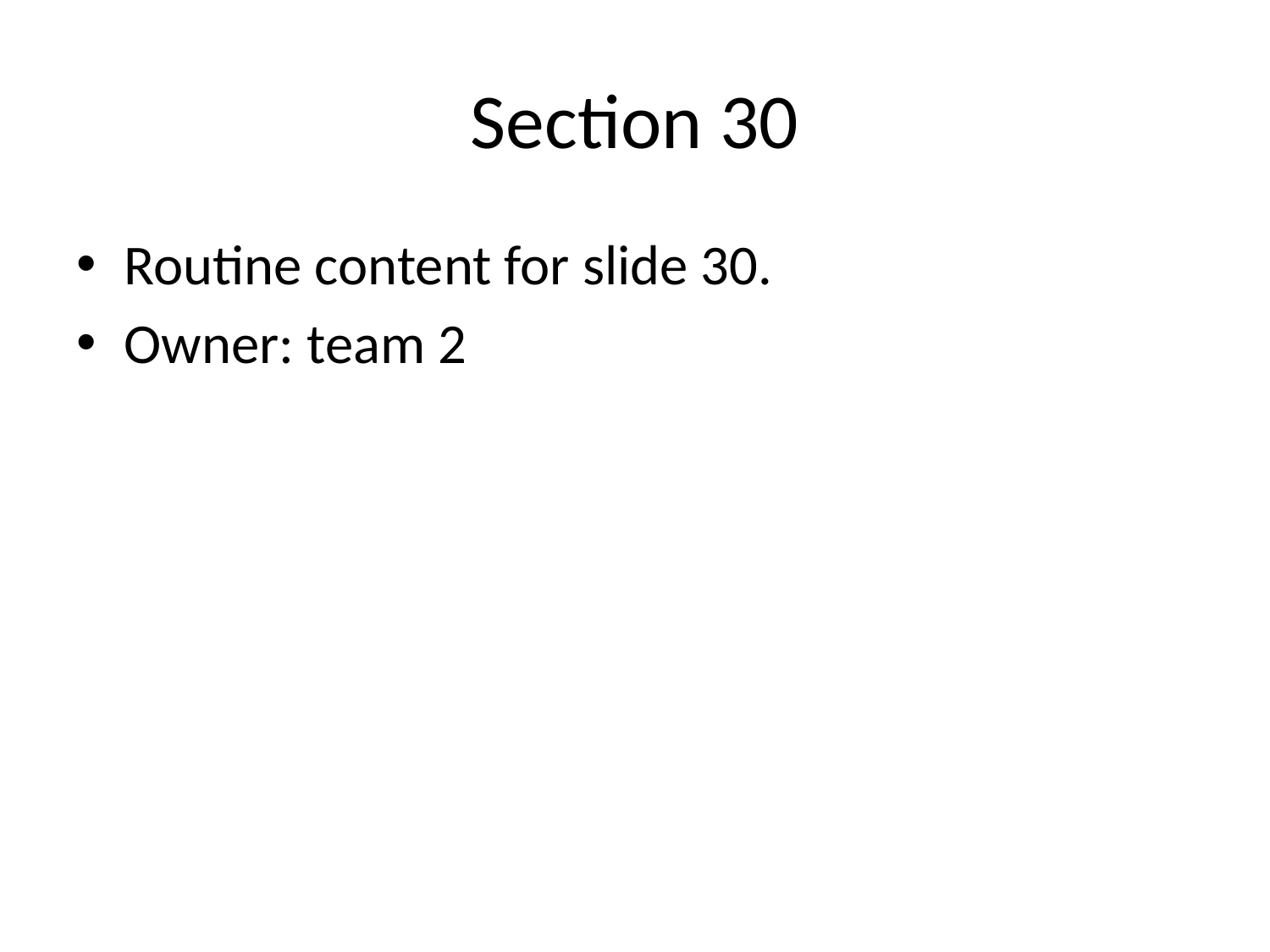

# Section 30
Routine content for slide 30.
Owner: team 2